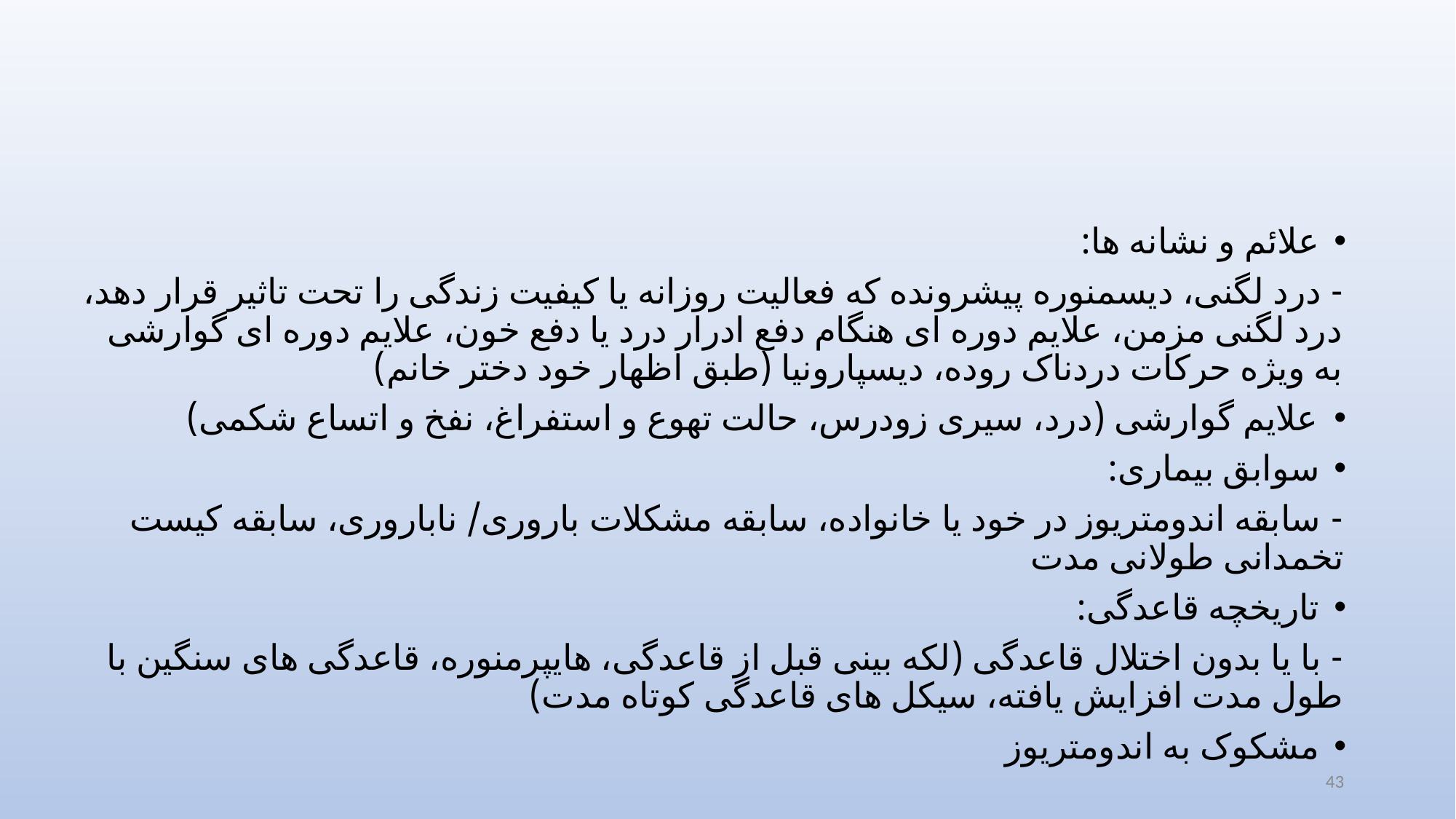

#
علائم و نشانه ها:
- درد لگنی، دیسمنوره پیشرونده که فعالیت روزانه یا کیفیت زندگی را تحت تاثیر قرار دهد، درد لگنی مزمن، علایم دوره ای هنگام دفع ادرار درد یا دفع خون، علایم دوره ای گوارشی به ویژه حرکات دردناک روده، دیسپارونیا (طبق اظهار خود دختر خانم)
علایم گوارشی (درد، سیری زودرس، حالت تهوع و استفراغ، نفخ و اتساع شکمی)
سوابق بیماری:
- سابقه اندومتریوز در خود یا خانواده، سابقه مشکلات باروری/ ناباروری، سابقه کیست تخمدانی طولانی مدت
تاریخچه قاعدگی:
- با یا بدون اختلال قاعدگی (لکه بینی قبل از قاعدگی، هایپرمنوره، قاعدگی های سنگین با طول مدت افزایش یافته، سیکل های قاعدگی کوتاه مدت)
مشکوک به اندومتریوز
43